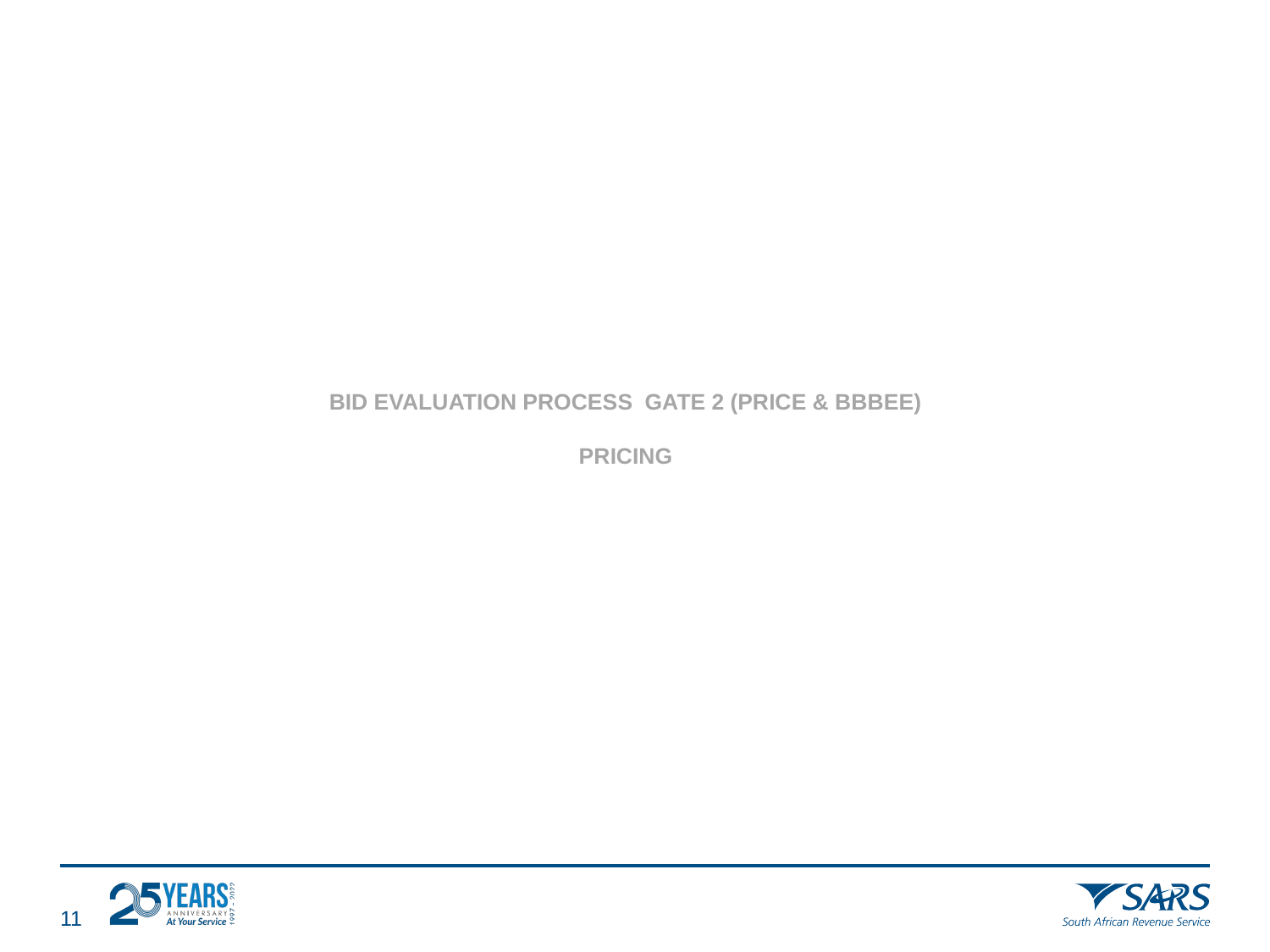

BID EVALUATION PROCESS  GATE 2 (PRICE & BBBEE)

PRICING

11